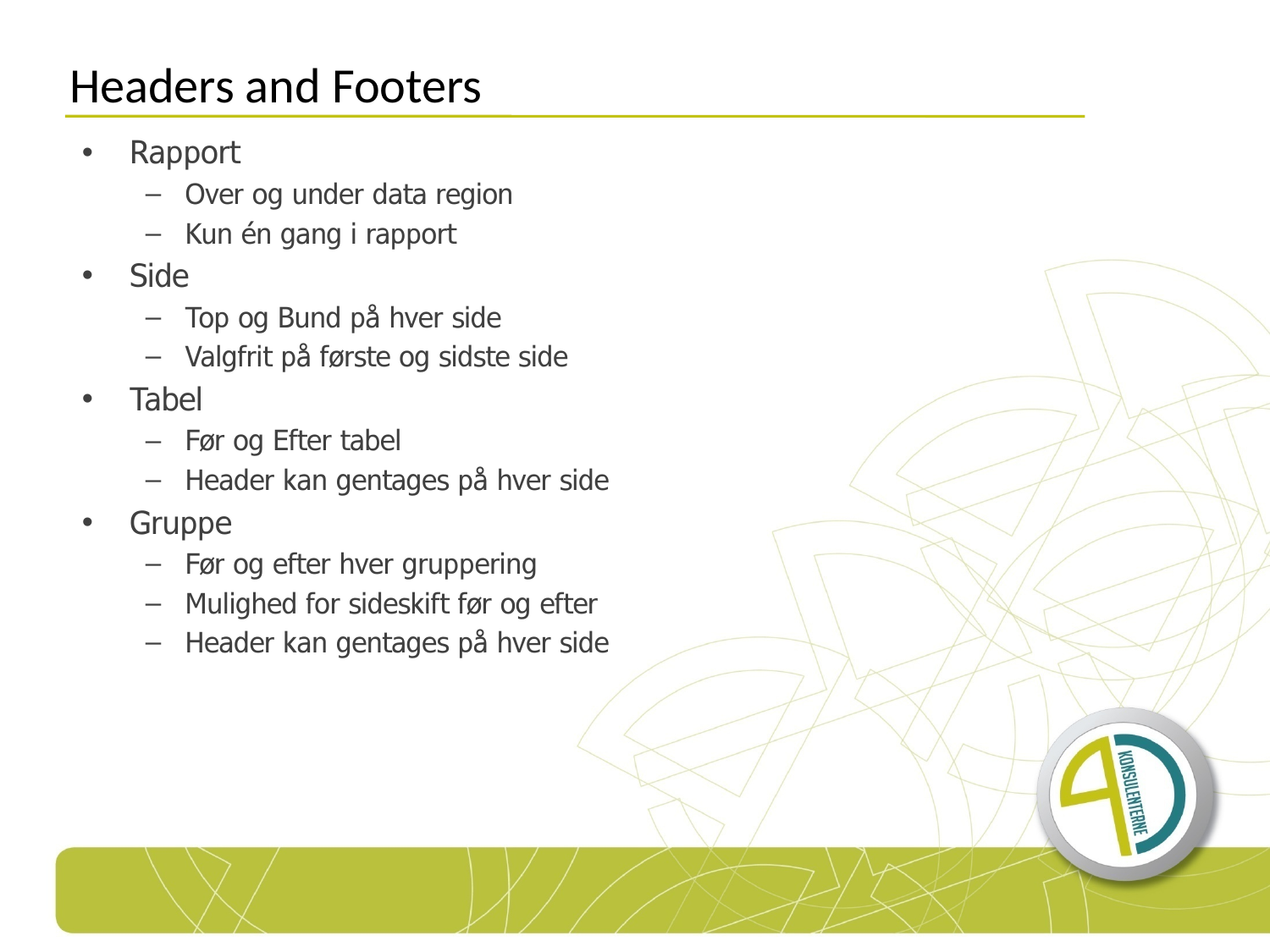

# Headers and Footers
Rapport
Over og under data region
Kun én gang i rapport
Side
Top og Bund på hver side
Valgfrit på første og sidste side
Tabel
Før og Efter tabel
Header kan gentages på hver side
Gruppe
Før og efter hver gruppering
Mulighed for sideskift før og efter
Header kan gentages på hver side